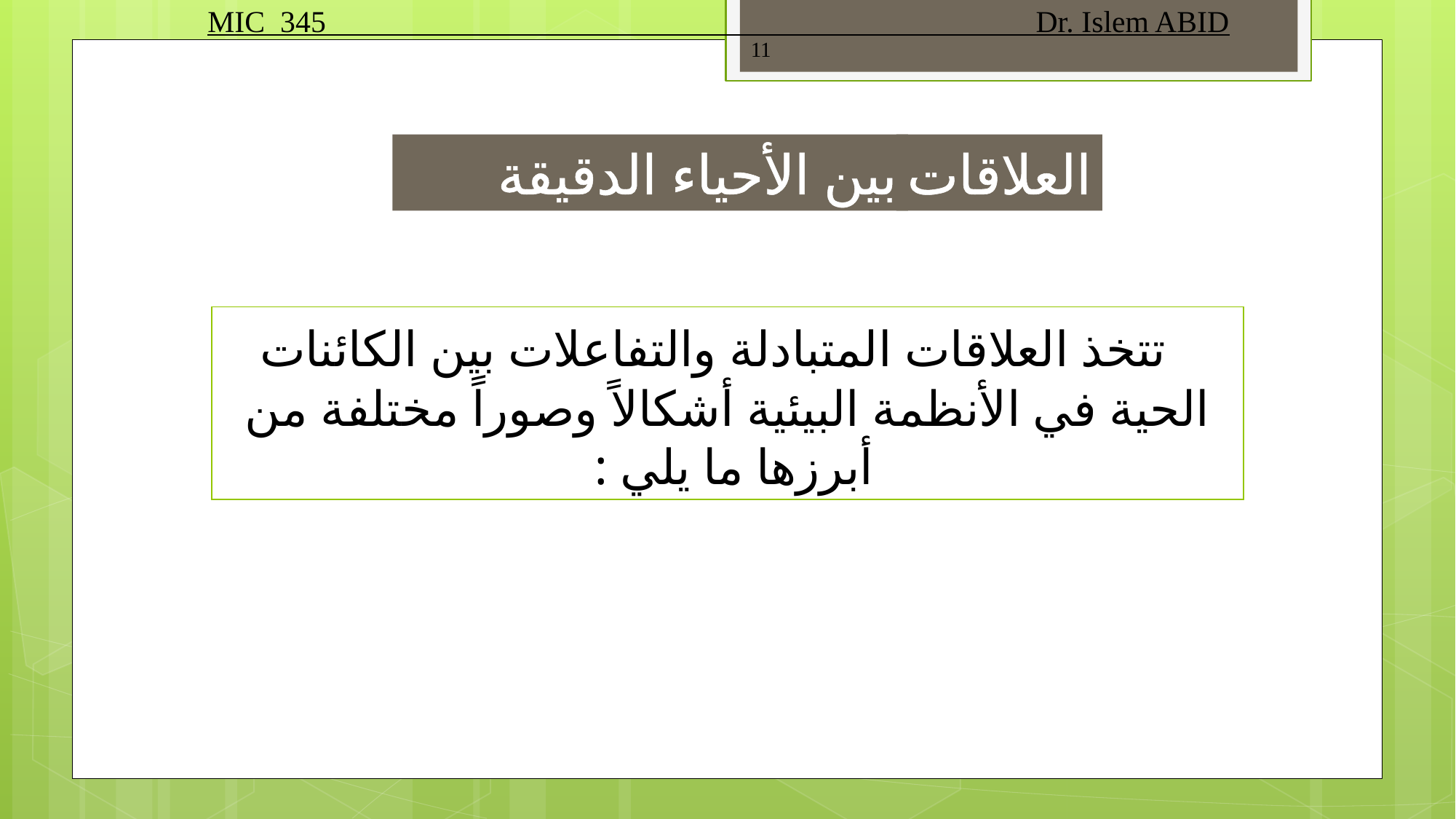

MIC  345                                                                                             Dr. Islem ABID
11
بين الأحياء الدقيقة
العلاقات
  تتخذ العلاقات المتبادلة والتفاعلات بين الكائنات الحية في الأنظمة البيئية أشكالاً وصوراً مختلفة من أبرزها ما يلي :